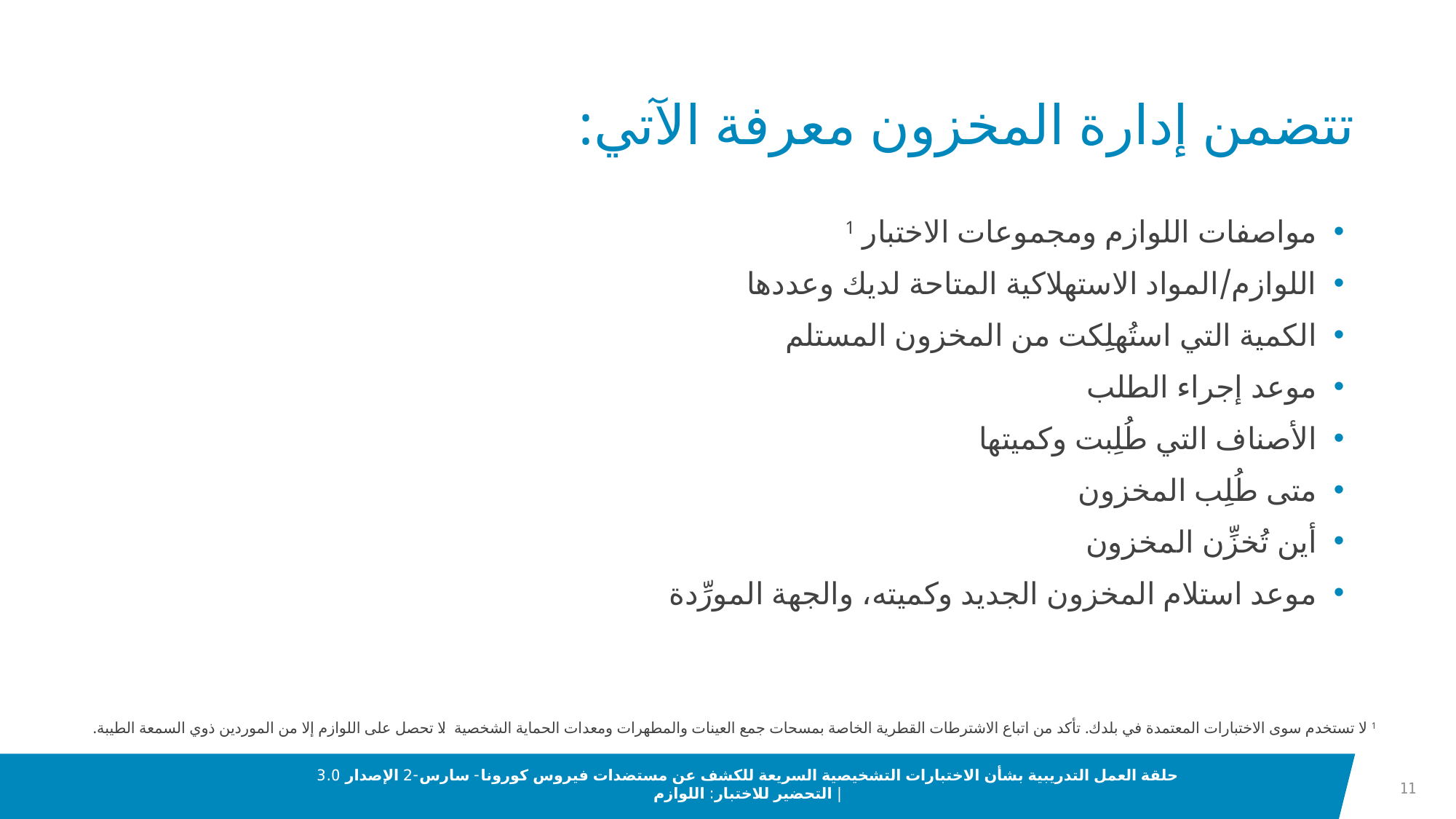

# تتضمن إدارة المخزون معرفة الآتي:
مواصفات اللوازم ومجموعات الاختبار 1
اللوازم/المواد الاستهلاكية المتاحة لديك وعددها
الكمية التي استُهلِكت من المخزون المستلم
موعد إجراء الطلب
الأصناف التي طُلِبت وكميتها
متى طُلِب المخزون
أين تُخزِّن المخزون
موعد استلام المخزون الجديد وكميته، والجهة المورِّدة

1 لا تستخدم سوى الاختبارات المعتمدة في بلدك. تأكد من اتباع الاشترطات القطرية الخاصة بمسحات جمع العينات والمطهرات ومعدات الحماية الشخصية. لا تحصل على اللوازم إلا من الموردين ذوي السمعة الطيبة.
حلقة العمل التدريبية بشأن الاختبارات التشخيصية السريعة للكشف عن مستضدات فيروس كورونا- سارس-2 الإصدار 3.0 | التحضير للاختبار: اللوازم
11